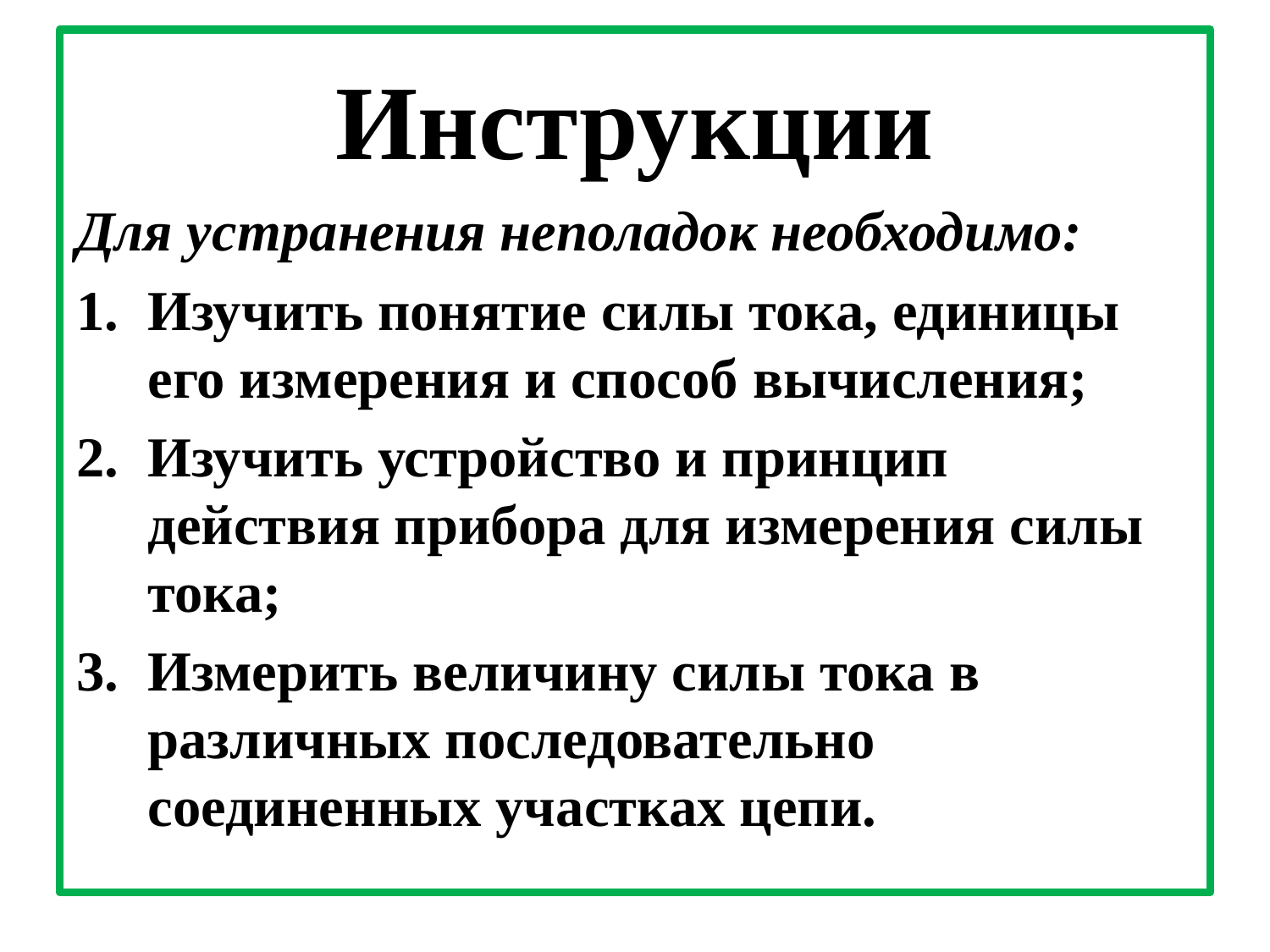

# Инструкции
Для устранения неполадок необходимо:
Изучить понятие силы тока, единицы его измерения и способ вычисления;
Изучить устройство и принцип действия прибора для измерения силы тока;
Измерить величину силы тока в различных последовательно соединенных участках цепи.